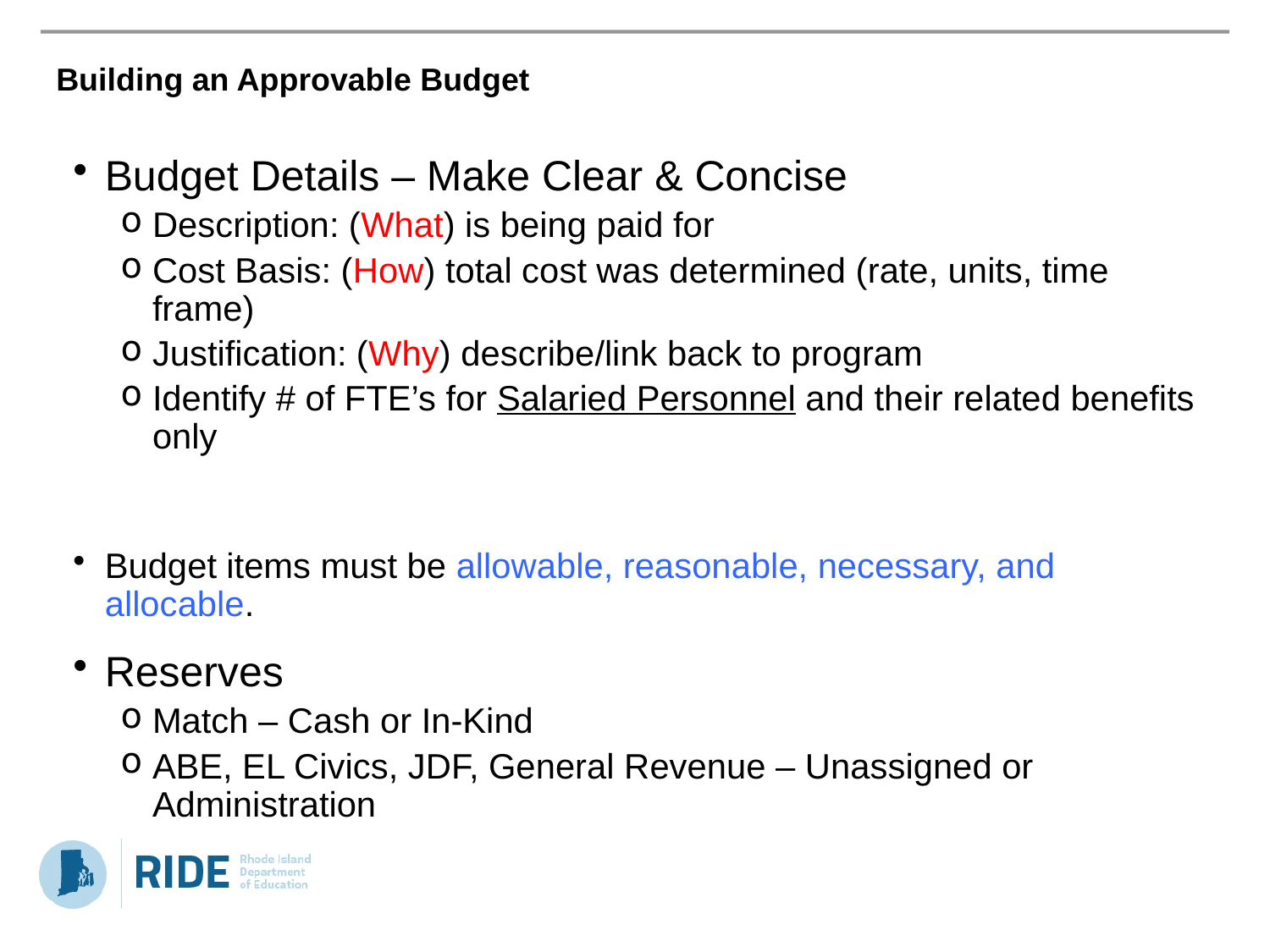

# Building an Approvable Budget
Budget Details – Make Clear & Concise
Description: (What) is being paid for
Cost Basis: (How) total cost was determined (rate, units, time frame)
Justification: (Why) describe/link back to program
Identify # of FTE’s for Salaried Personnel and their related benefits only

Budget items must be allowable, reasonable, necessary, and allocable.

Reserves
Match – Cash or In-Kind
ABE, EL Civics, JDF, General Revenue – Unassigned or Administration